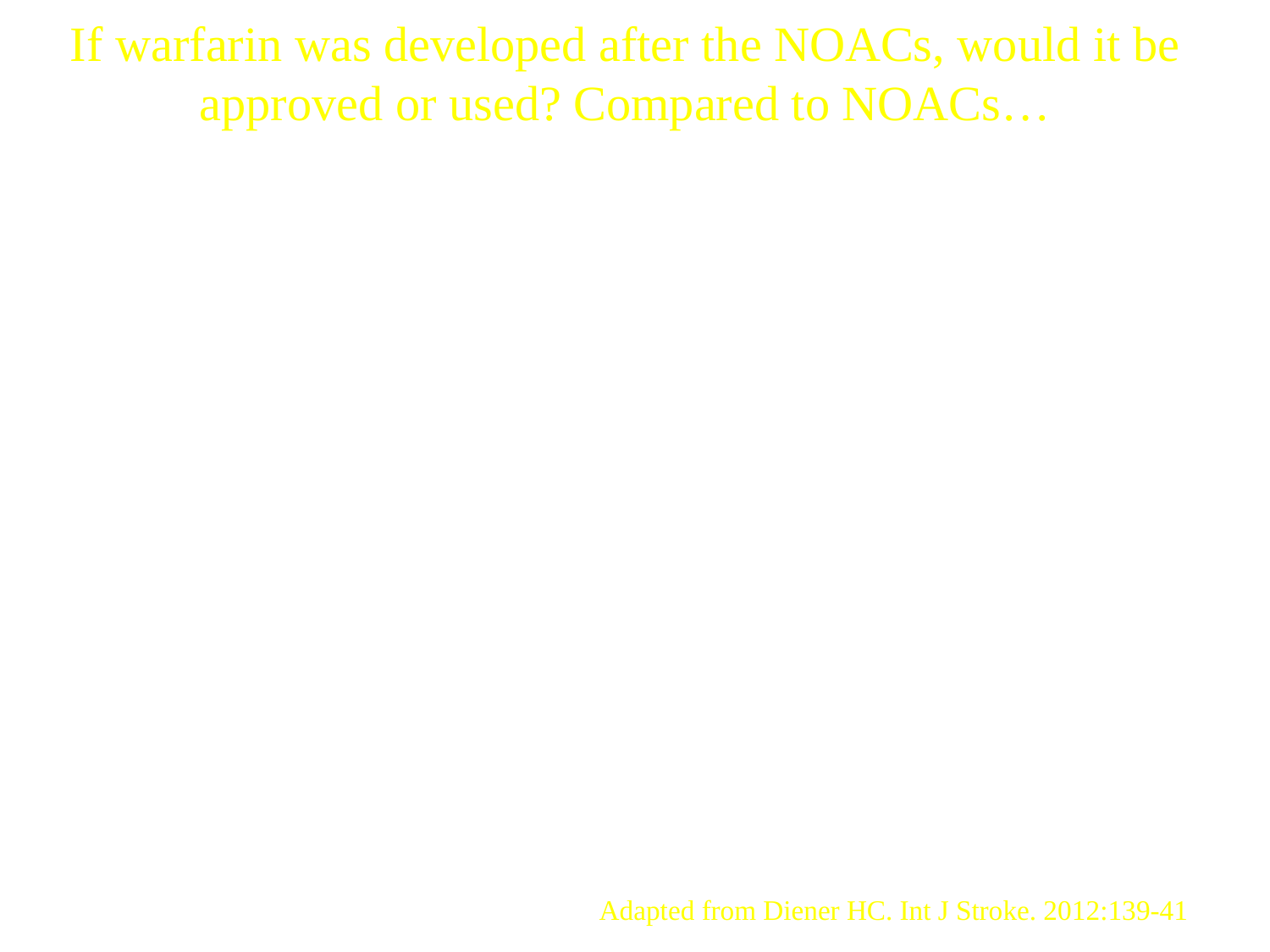

If warfarin was developed after the NOACs, would it be approved or used? Compared to NOACs…
10 to 50% increased risk of stroke

2-3 fold higher risk of ICH

As much as one third higher rate of major bleeding (versus apixaban)

Requirement for monthly monitoring to adjust dose

Falls out of target anticoagulation range one third of the time in higly controlled trials and nearly half the time in general practice

Many food and drug interactions

10% increase in mortality
Adapted from Diener HC. Int J Stroke. 2012:139-41